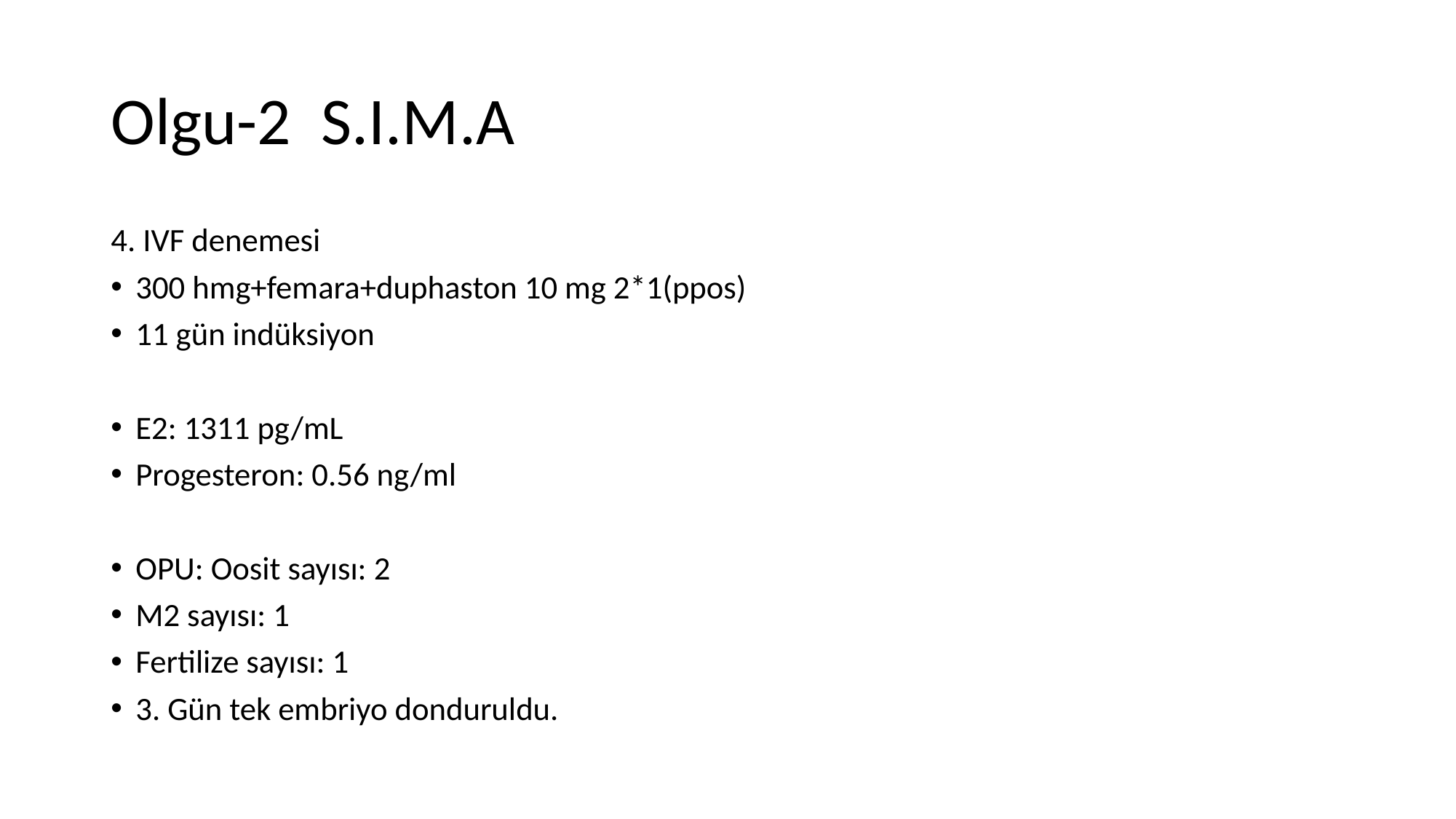

# Olgu-2  S.I.M.A
4. IVF denemesi
300 hmg+femara+duphaston 10 mg 2*1(ppos)
11 gün indüksiyon

E2: 1311 pg/mL
Progesteron: 0.56 ng/ml

OPU: Oosit sayısı: 2
M2 sayısı: 1
Fertilize sayısı: 1
3. Gün tek embriyo donduruldu.